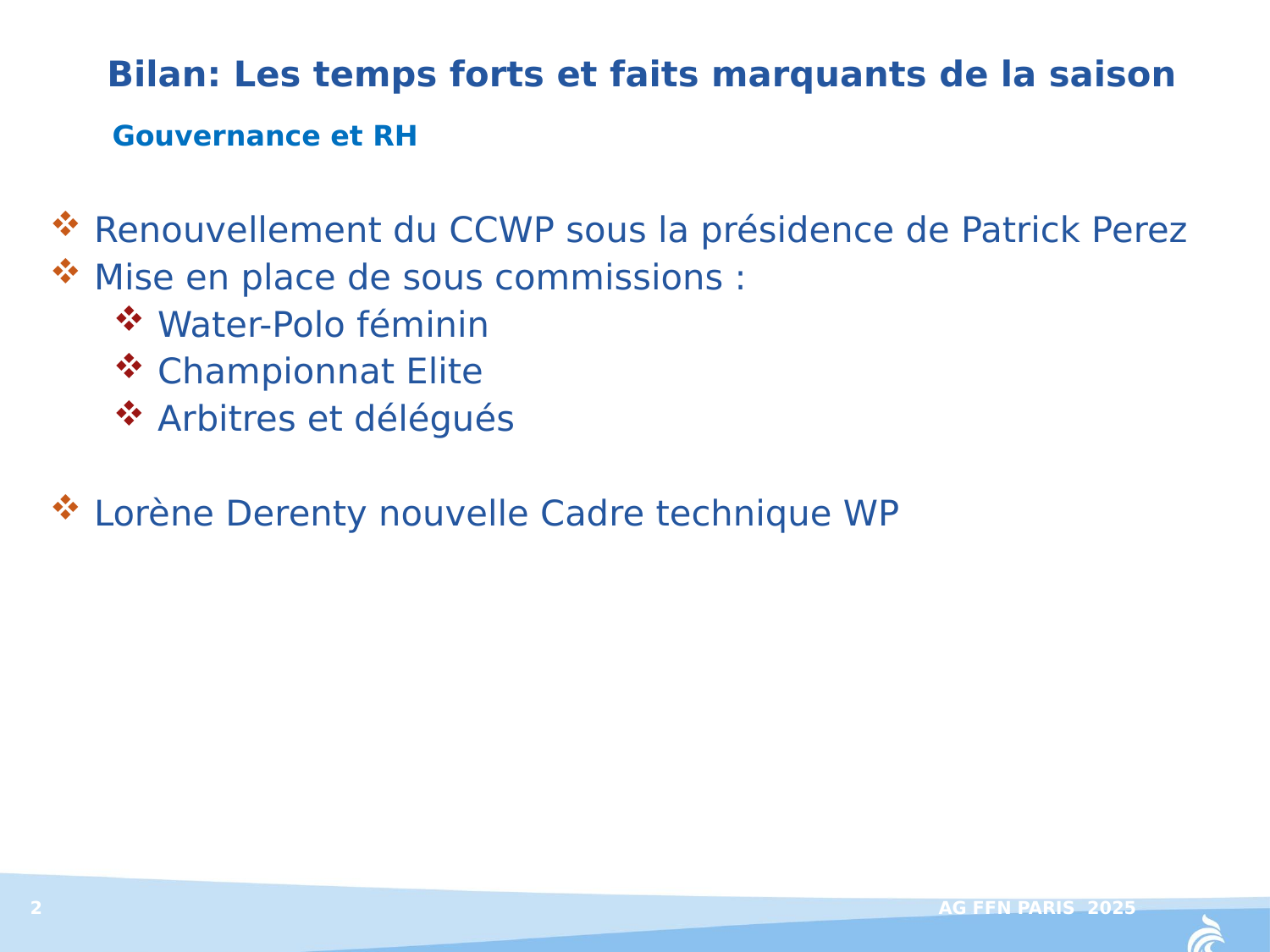

Bilan: Les temps forts et faits marquants de la saison

Gouvernance et RH
Renouvellement du CCWP sous la présidence de Patrick Perez
Mise en place de sous commissions :
Water-Polo féminin
Championnat Elite
Arbitres et délégués

Lorène Derenty nouvelle Cadre technique WP